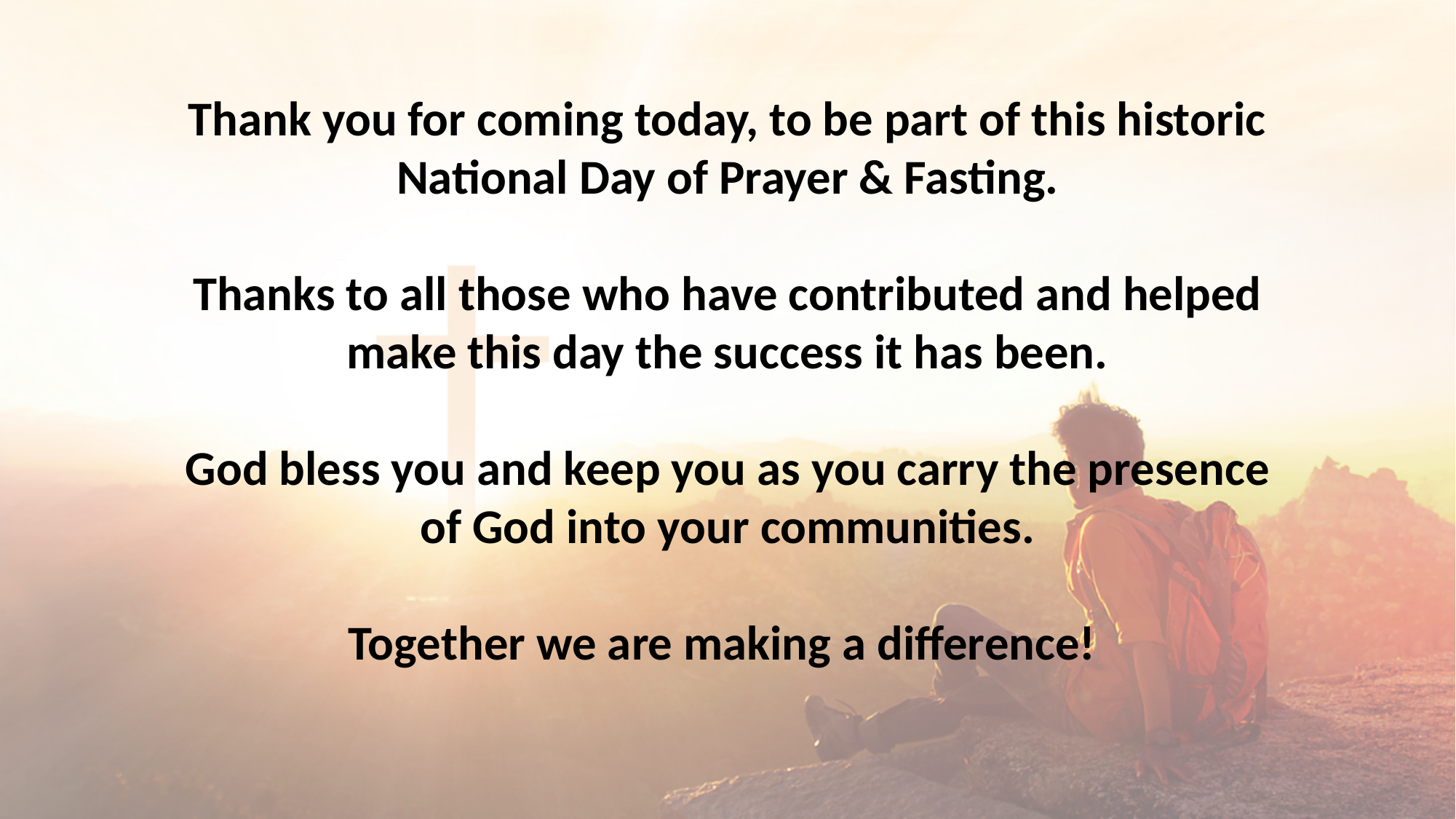

Thank you for coming today, to be part of this historic National Day of Prayer & Fasting.

Thanks to all those who have contributed and helped make this day the success it has been.

God bless you and keep you as you carry the presence of God into your communities.

Together we are making a difference!
#